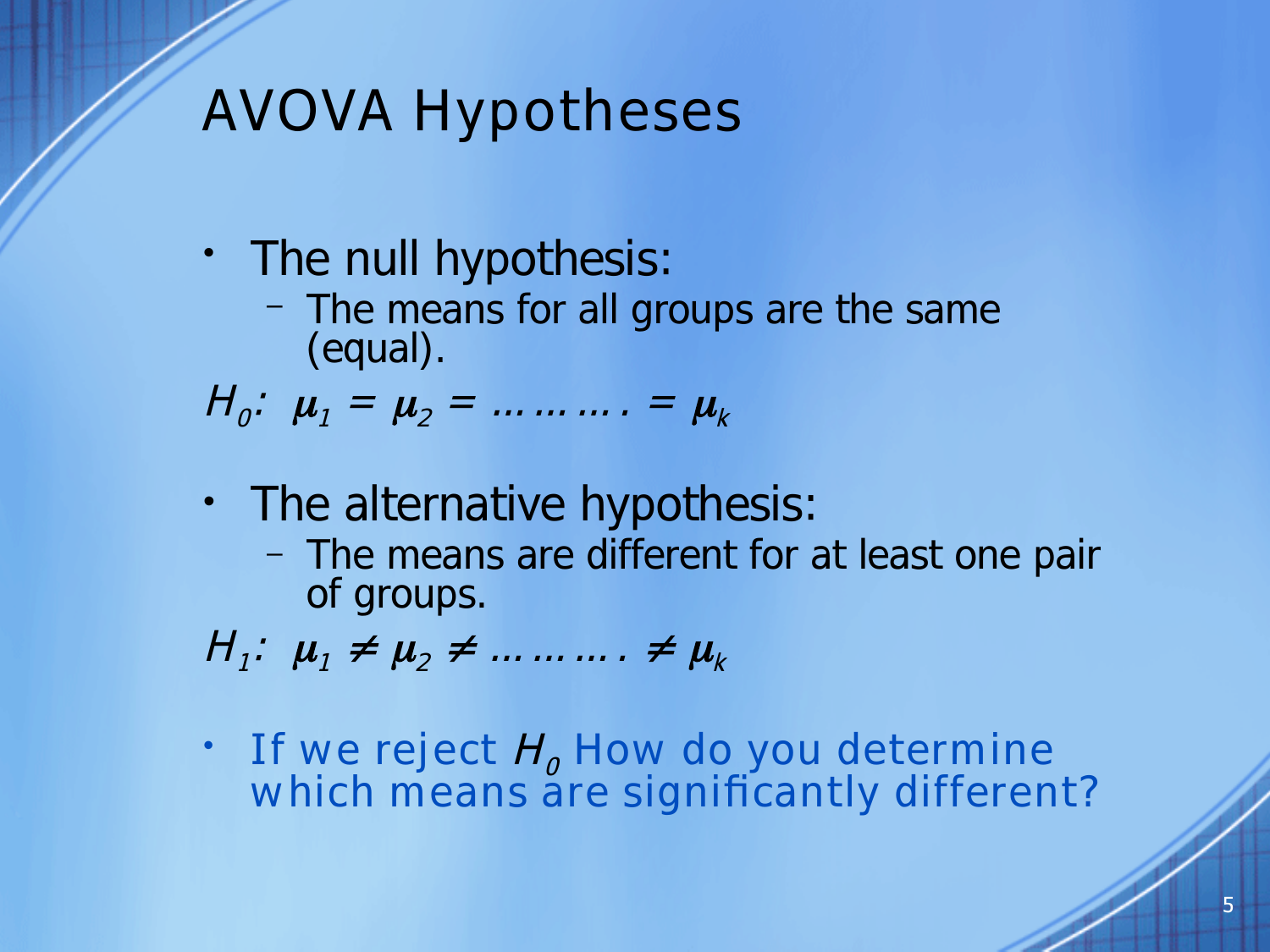

# AVOVA Hypotheses
The null hypothesis:
The means for all groups are the same (equal).
		H0:  μ1 = μ2 = ………. = μk

The alternative hypothesis:
The means are different for at least one pair of groups.
		H1:  μ1 ≠ μ2 ≠ ………. ≠ μk

If we reject H0  How do you determine which means are significantly different?

5